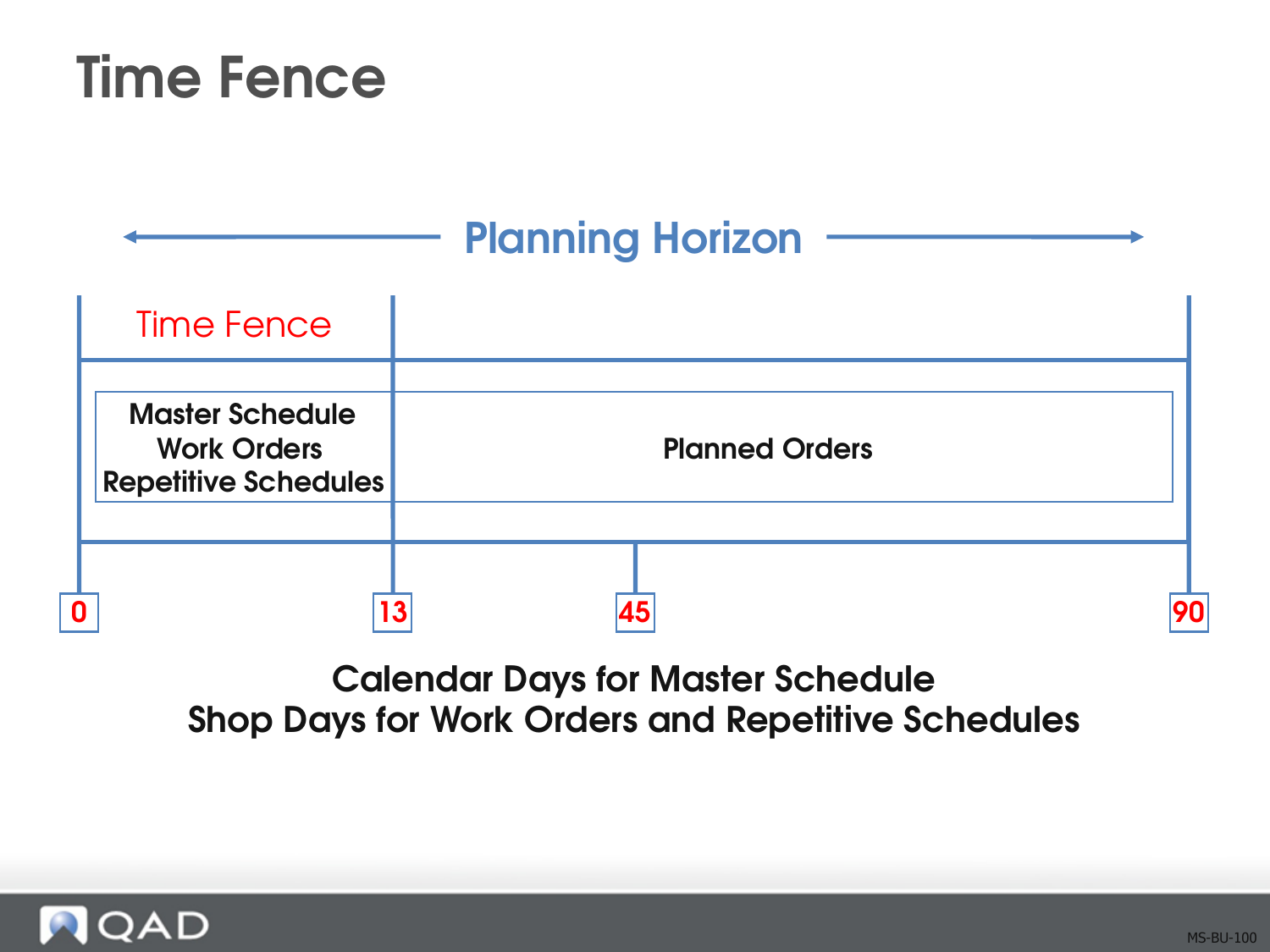

# Time Fence
Planning Horizon

Time Fence

   Master Schedule
       Work Orders		                       Planned Orders
Repetitive Schedules

0
13
45
90
Calendar Days for Master Schedule
Shop Days for Work Orders and Repetitive Schedules
MS-BU-100